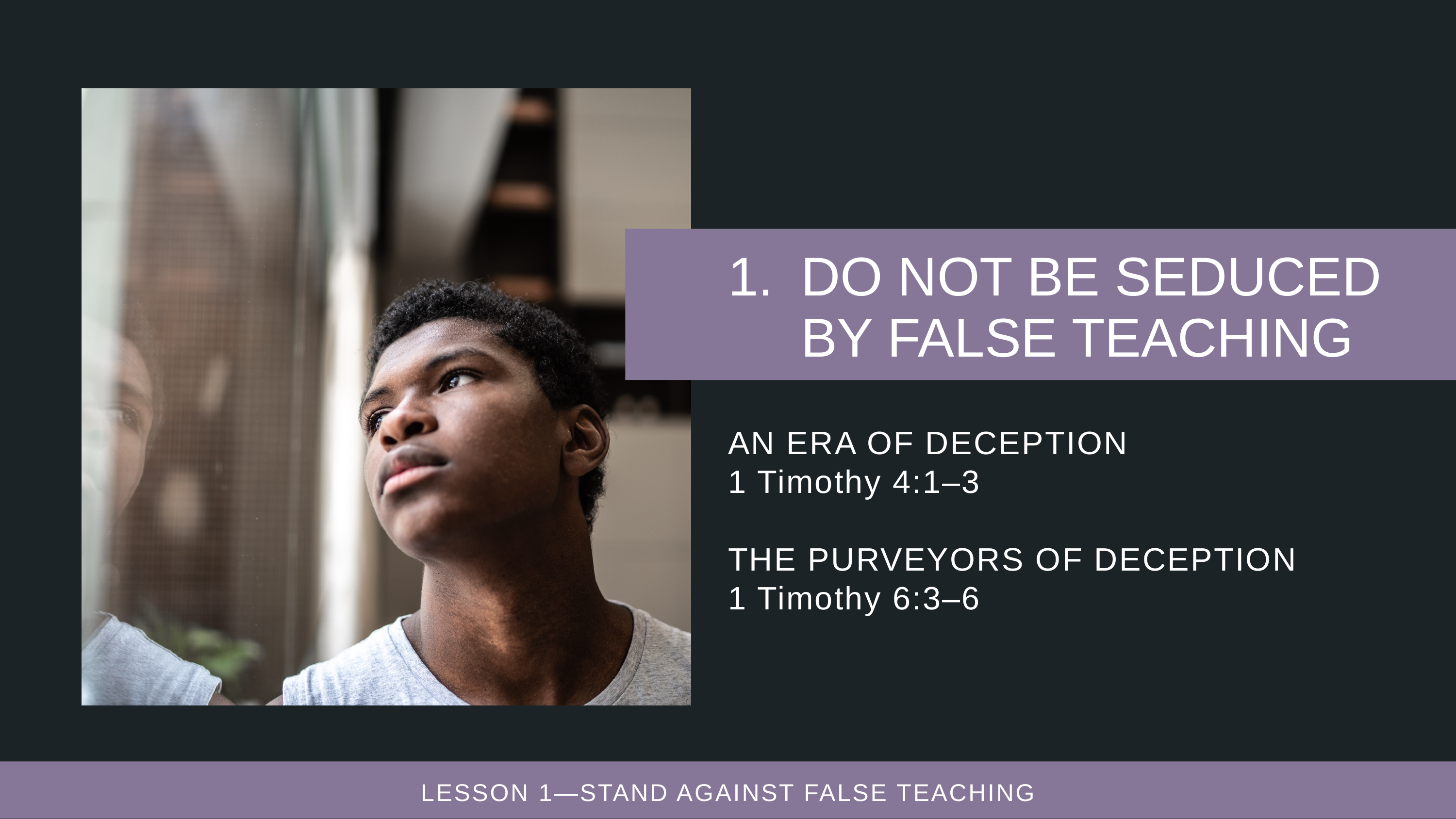

AN ERA OF DECEPTION
1 Timothy 4:1–3

THE PURVEYORS OF DECEPTION
1 Timothy 6:3–6